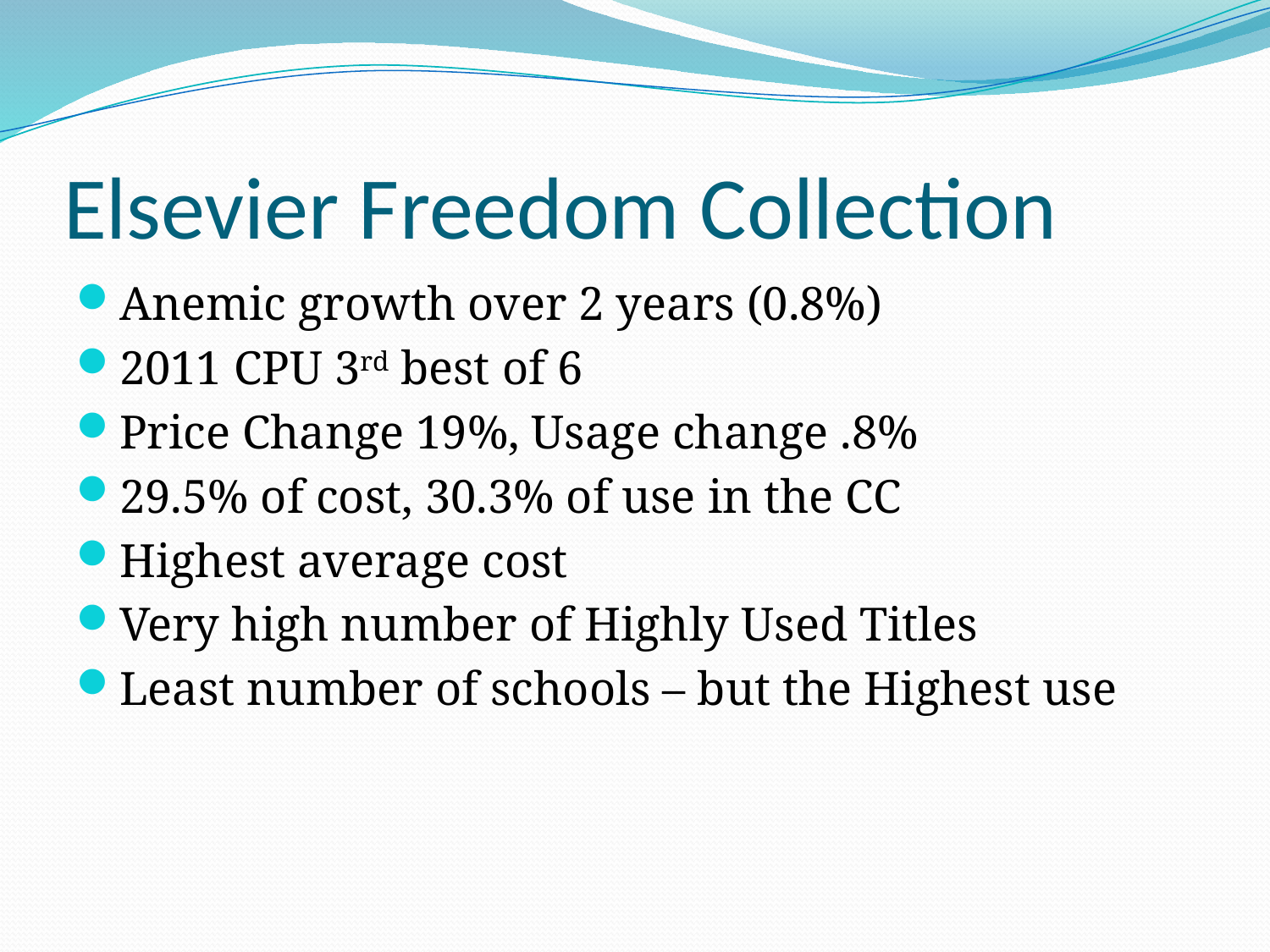

# Elsevier Freedom Collection
Anemic growth over 2 years (0.8%)
2011 CPU 3rd best of 6
Price Change 19%, Usage change .8%
29.5% of cost, 30.3% of use in the CC
Highest average cost
Very high number of Highly Used Titles
Least number of schools – but the Highest use